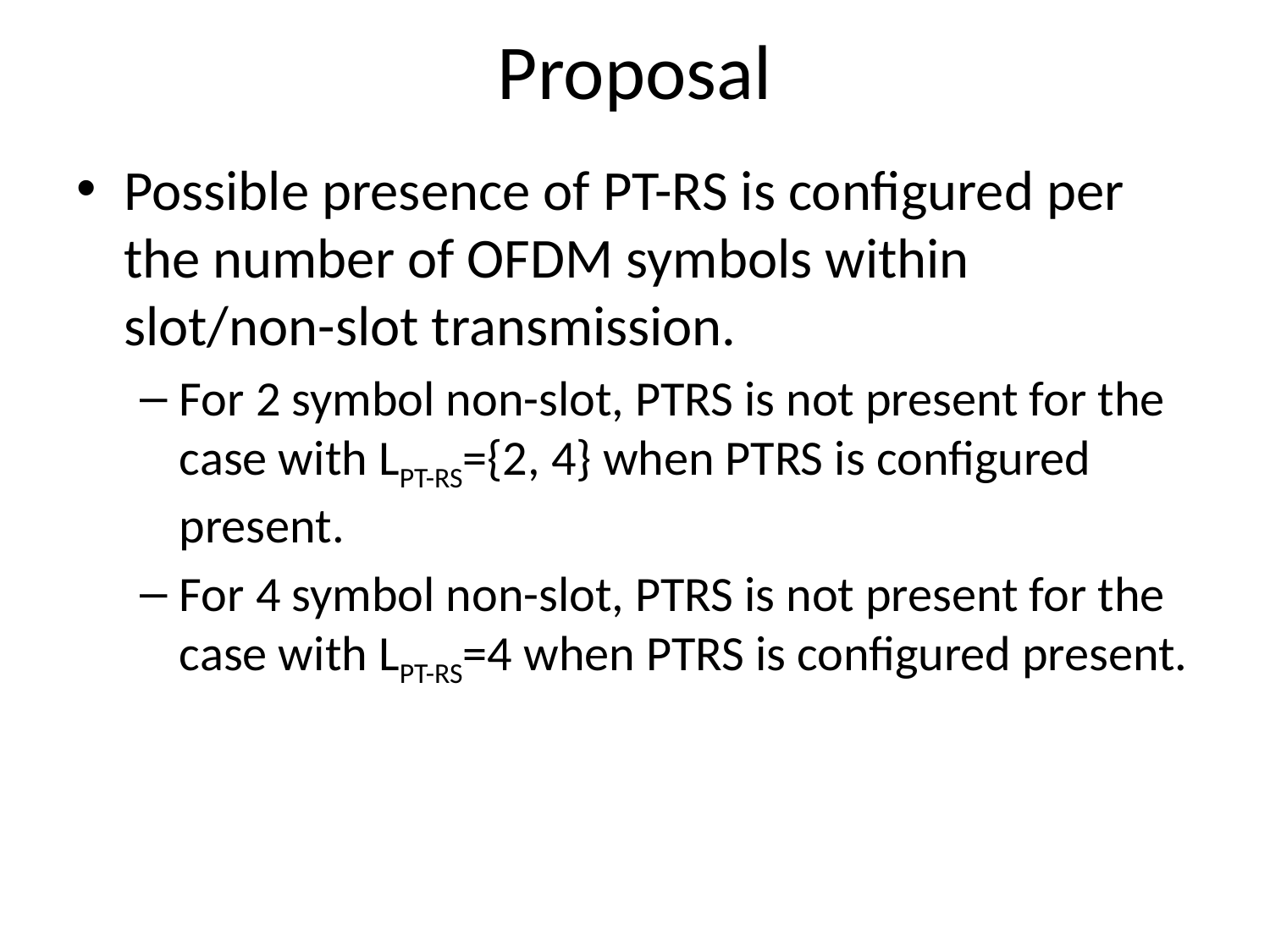

# Proposal
Possible presence of PT-RS is configured per the number of OFDM symbols within slot/non-slot transmission.
For 2 symbol non-slot, PTRS is not present for the case with LPT-RS={2, 4} when PTRS is configured present.
For 4 symbol non-slot, PTRS is not present for the case with LPT-RS=4 when PTRS is configured present.